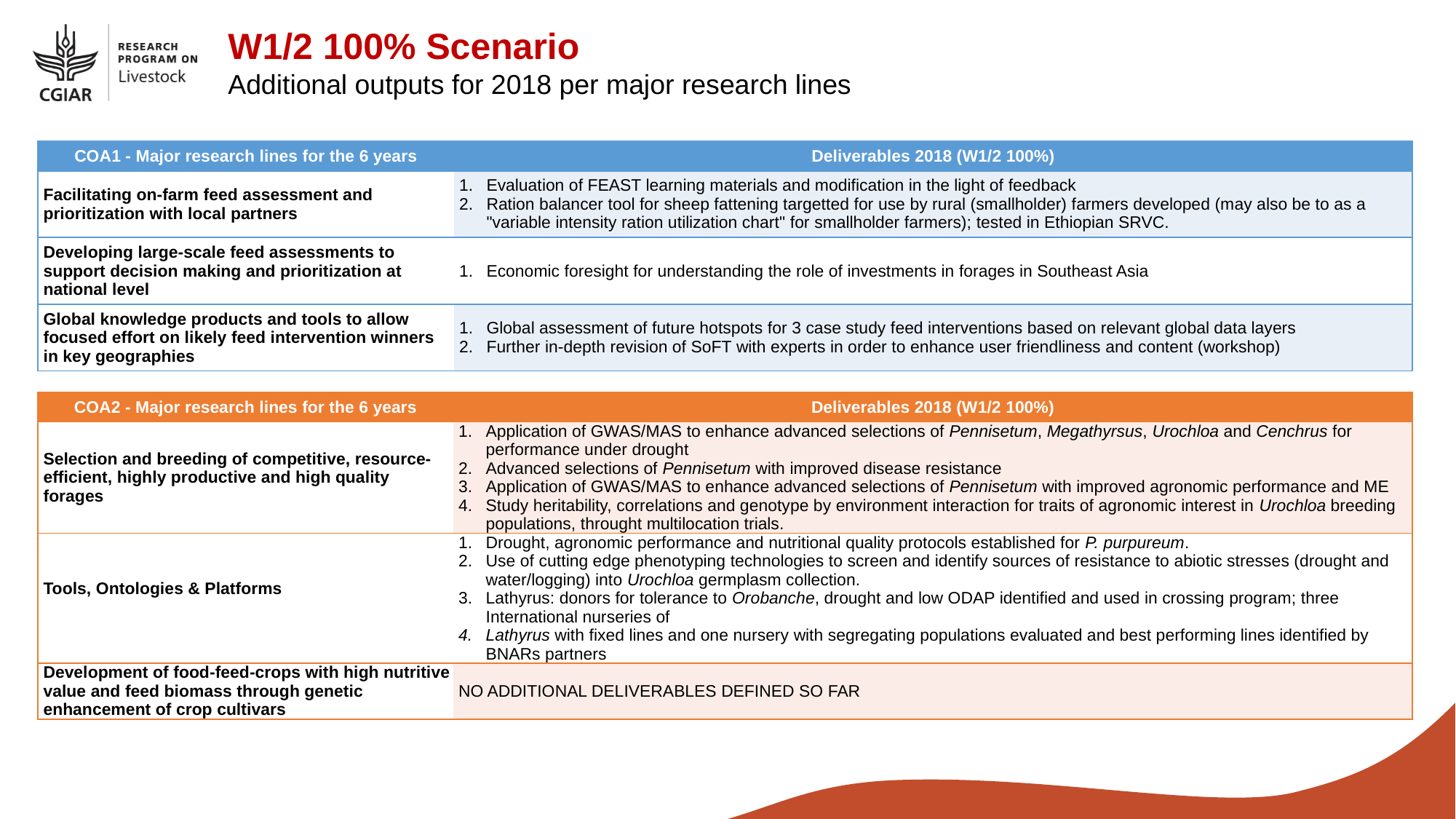

W1/2 100% Scenario
Additional outputs for 2018 per major research lines
| COA1 - Major research lines for the 6 years | Deliverables 2018 (W1/2 100%) |
| --- | --- |
| Facilitating on-farm feed assessment and prioritization with local partners | Evaluation of FEAST learning materials and modification in the light of feedback Ration balancer tool for sheep fattening targetted for use by rural (smallholder) farmers developed (may also be to as a "variable intensity ration utilization chart" for smallholder farmers); tested in Ethiopian SRVC. |
| Developing large-scale feed assessments to support decision making and prioritization at national level | Economic foresight for understanding the role of investments in forages in Southeast Asia |
| Global knowledge products and tools to allow focused effort on likely feed intervention winners in key geographies | Global assessment of future hotspots for 3 case study feed interventions based on relevant global data layers Further in-depth revision of SoFT with experts in order to enhance user friendliness and content (workshop) |
| COA2 - Major research lines for the 6 years | Deliverables 2018 (W1/2 100%) |
| --- | --- |
| Selection and breeding of competitive, resource-efficient, highly productive and high quality forages | Application of GWAS/MAS to enhance advanced selections of Pennisetum, Megathyrsus, Urochloa and Cenchrus for performance under drought Advanced selections of Pennisetum with improved disease resistance Application of GWAS/MAS to enhance advanced selections of Pennisetum with improved agronomic performance and ME Study heritability, correlations and genotype by environment interaction for traits of agronomic interest in Urochloa breeding populations, throught multilocation trials. |
| Tools, Ontologies & Platforms | Drought, agronomic performance and nutritional quality protocols established for P. purpureum. Use of cutting edge phenotyping technologies to screen and identify sources of resistance to abiotic stresses (drought and water/logging) into Urochloa germplasm collection. Lathyrus: donors for tolerance to Orobanche, drought and low ODAP identified and used in crossing program; three International nurseries of Lathyrus with fixed lines and one nursery with segregating populations evaluated and best performing lines identified by BNARs partners |
| Development of food-feed-crops with high nutritive value and feed biomass through genetic enhancement of crop cultivars | NO ADDITIONAL DELIVERABLES DEFINED SO FAR |